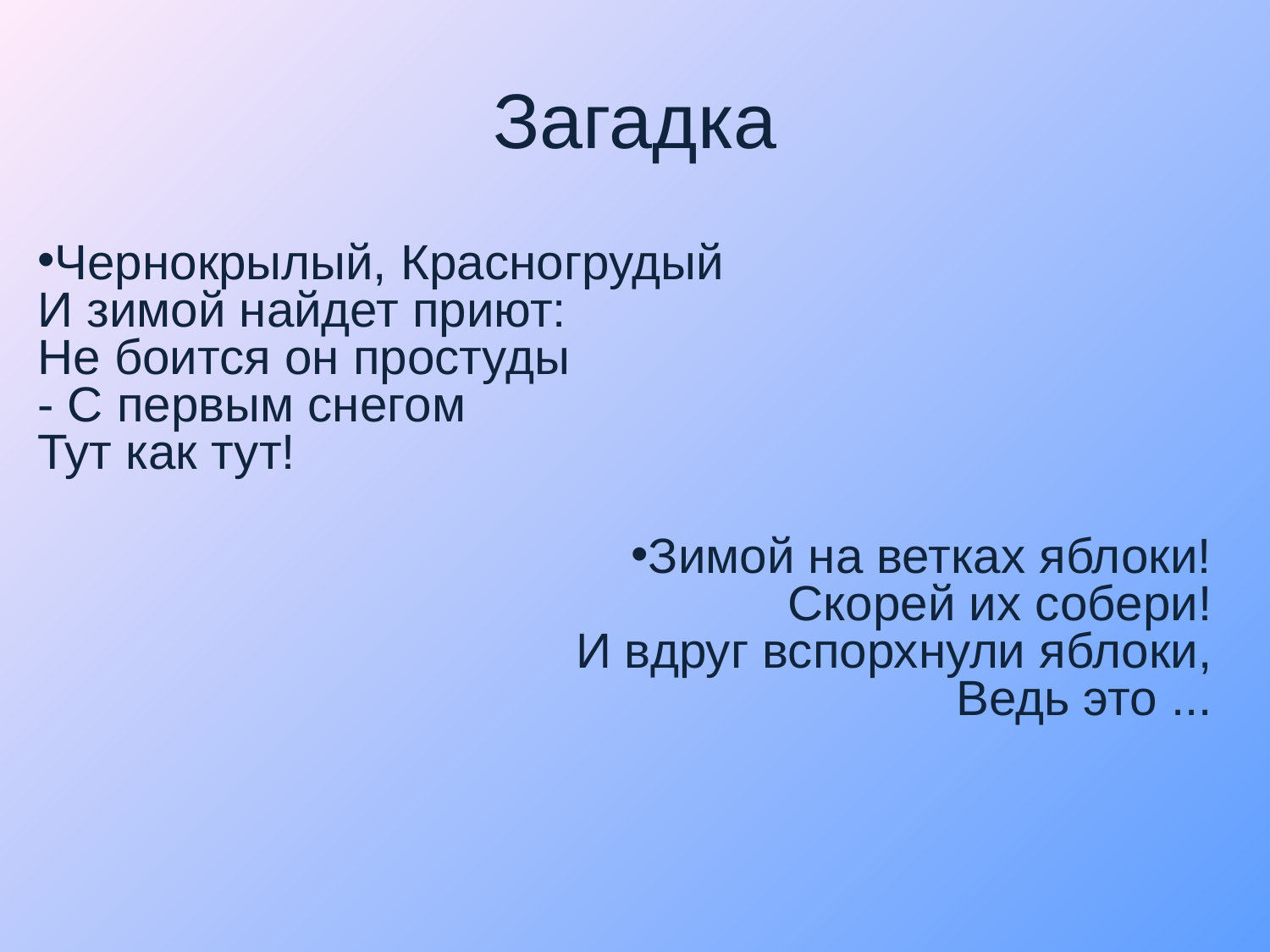

# Загадка

Чернокрылый, Красногрудый
И зимой найдет приют:
Не боится он простуды
- С первым снегом
Тут как тут!
Зимой на ветках яблоки!
Скорей их собери!
И вдруг вспорхнули яблоки,
Ведь это ...